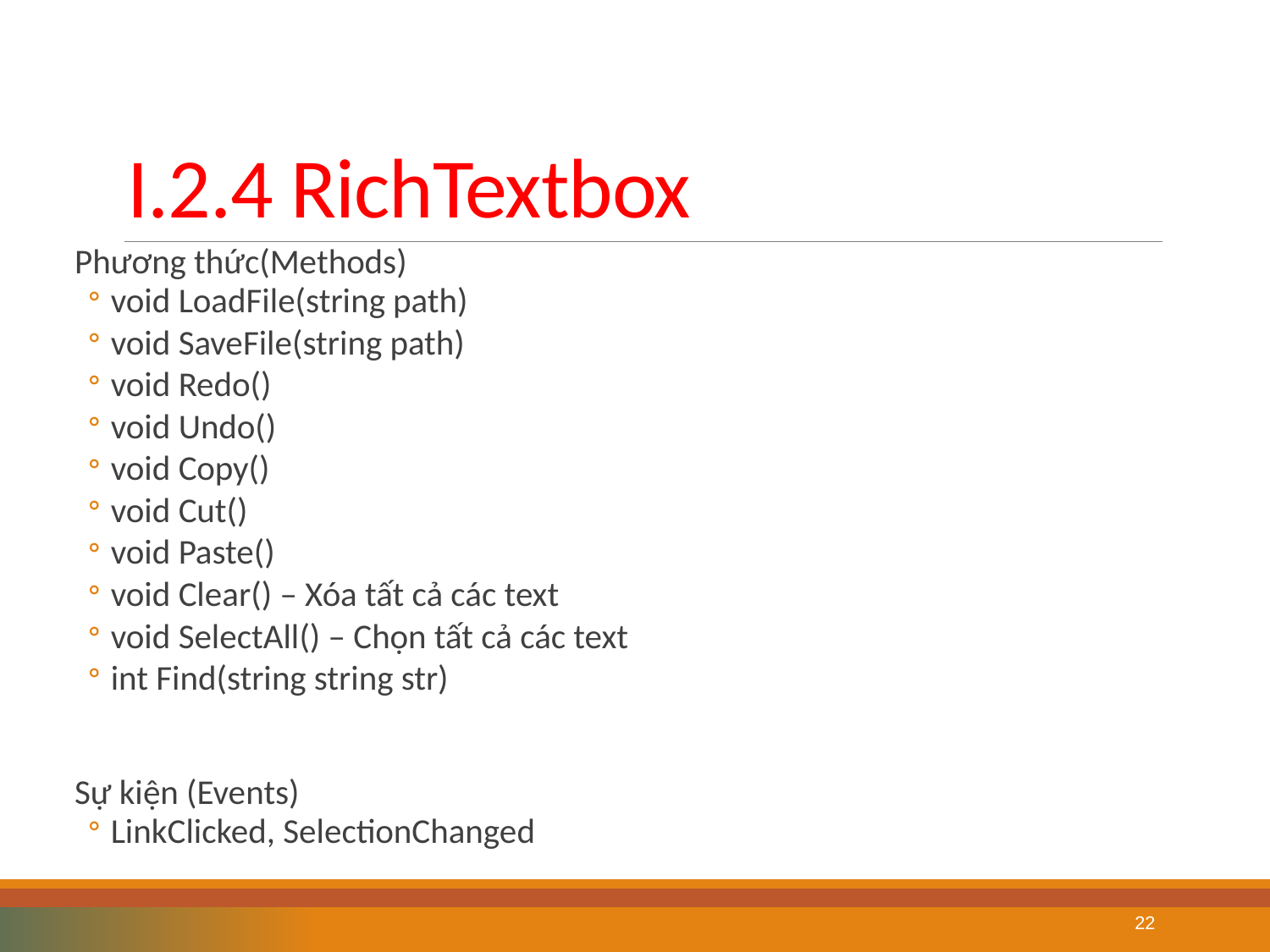

# I.2.4 RichTextbox
Phương thức(Methods)
void LoadFile(string path)
void SaveFile(string path)
void Redo()
void Undo()
void Copy()
void Cut()
void Paste()
void Clear() – Xóa tất cả các text
void SelectAll() – Chọn tất cả các text
int Find(string string str)

Sự kiện (Events)
LinkClicked, SelectionChanged
22